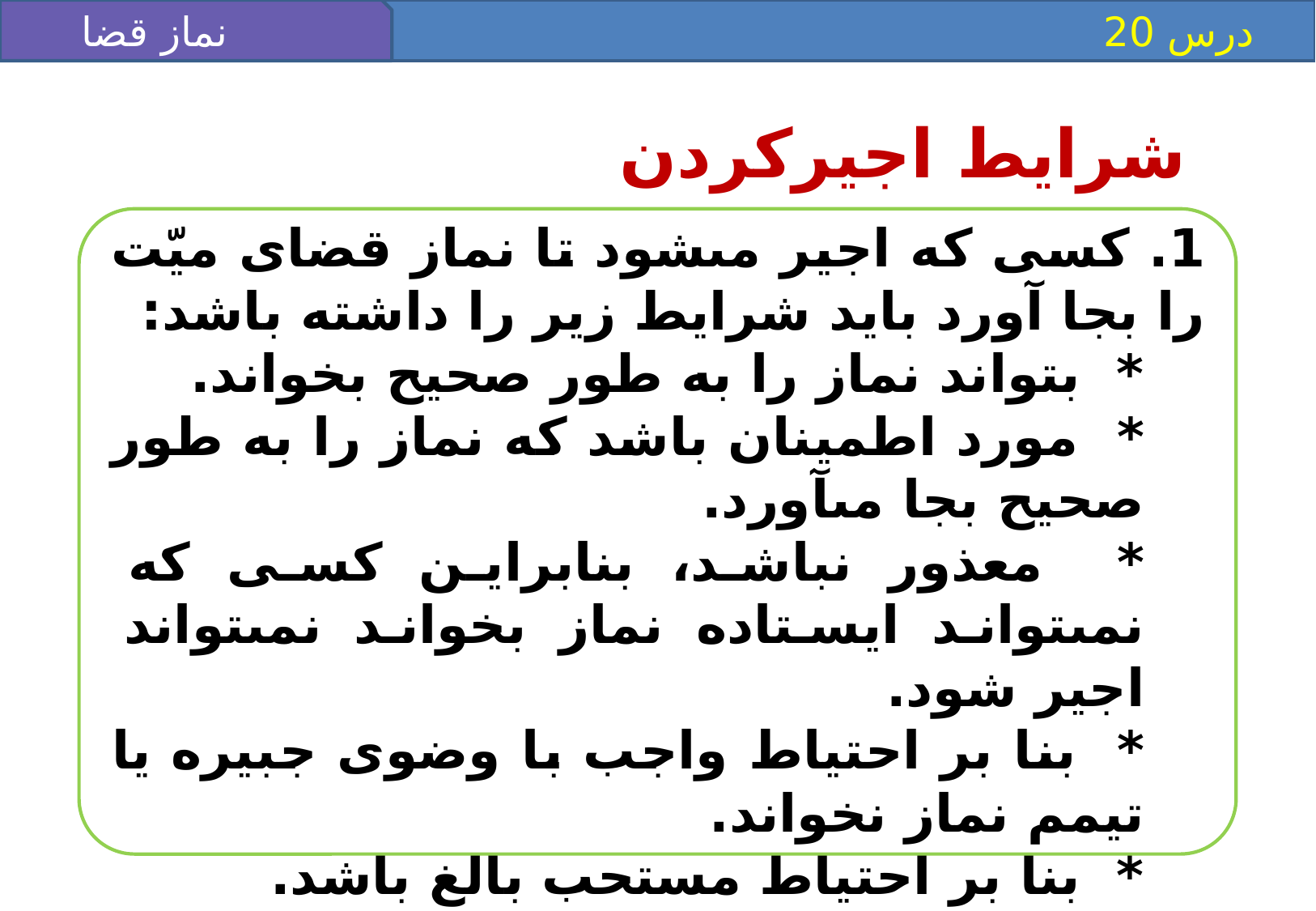

نماز قضا
 درس 20
شرایط اجیرکردن

1. كسى كه اجير مى‏شود تا نماز قضاى ميّت را بجا آورد بايد شرايط زير را داشته باشد:
*  بتواند نماز را به طور صحيح بخواند.
*  مورد اطمينان باشد كه نماز را به طور صحيح بجا مى‏آورد.
*  معذور نباشد، بنابراين كسى كه نمى‏تواند ايستاده نماز بخواند نمى‏تواند اجير شود.
*  بنا بر احتياط واجب با وضوى جبيره يا تيمم نماز نخواند.
*  بنا بر احتياط مستحب بالغ باشد.